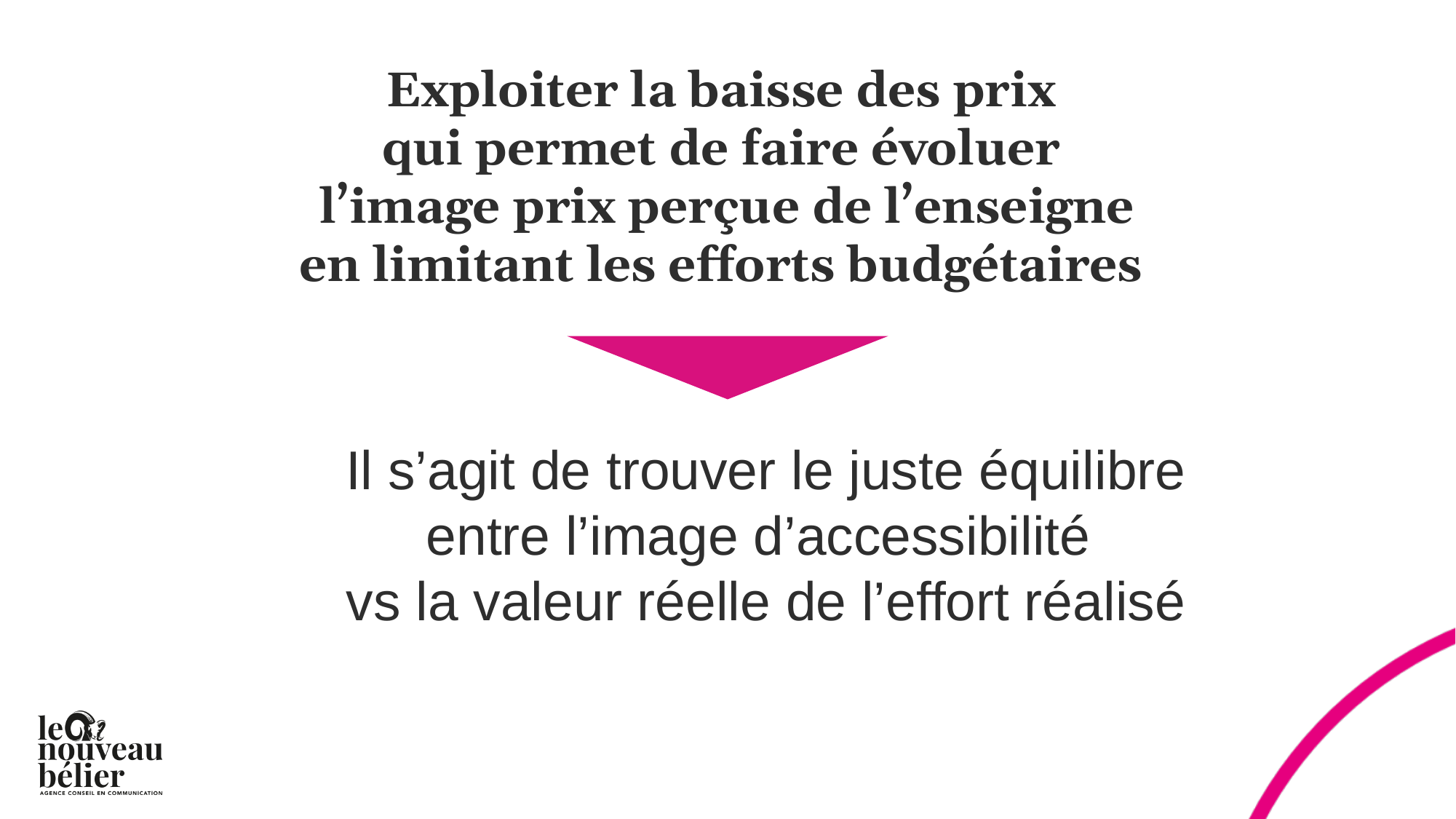

# Exploiter la baisse des prix qui permet de faire évoluer l’image prix perçue de l’enseigne en limitant les efforts budgétaires

Il s’agit de trouver le juste équilibre entre l’image d’accessibilité
vs la valeur réelle de l’effort réalisé